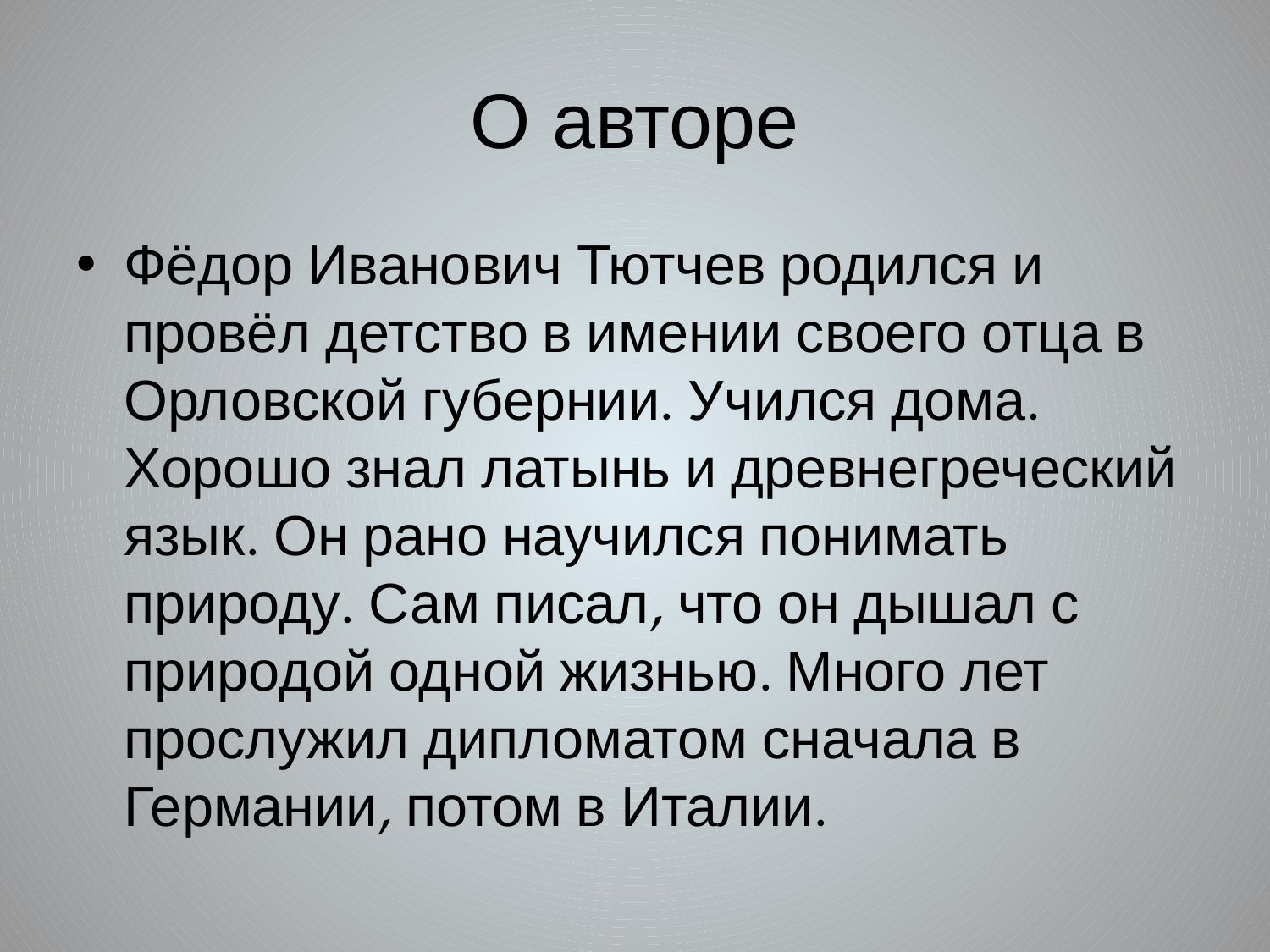

# О авторе
Фёдор Иванович Тютчев родился и провёл детство в имении своего отца в Орловской губернии. Учился дома. Хорошо знал латынь и древнегреческий язык. Он рано научился понимать природу. Сам писал, что он дышал с природой одной жизнью. Много лет прослужил дипломатом сначала в Германии, потом в Италии.